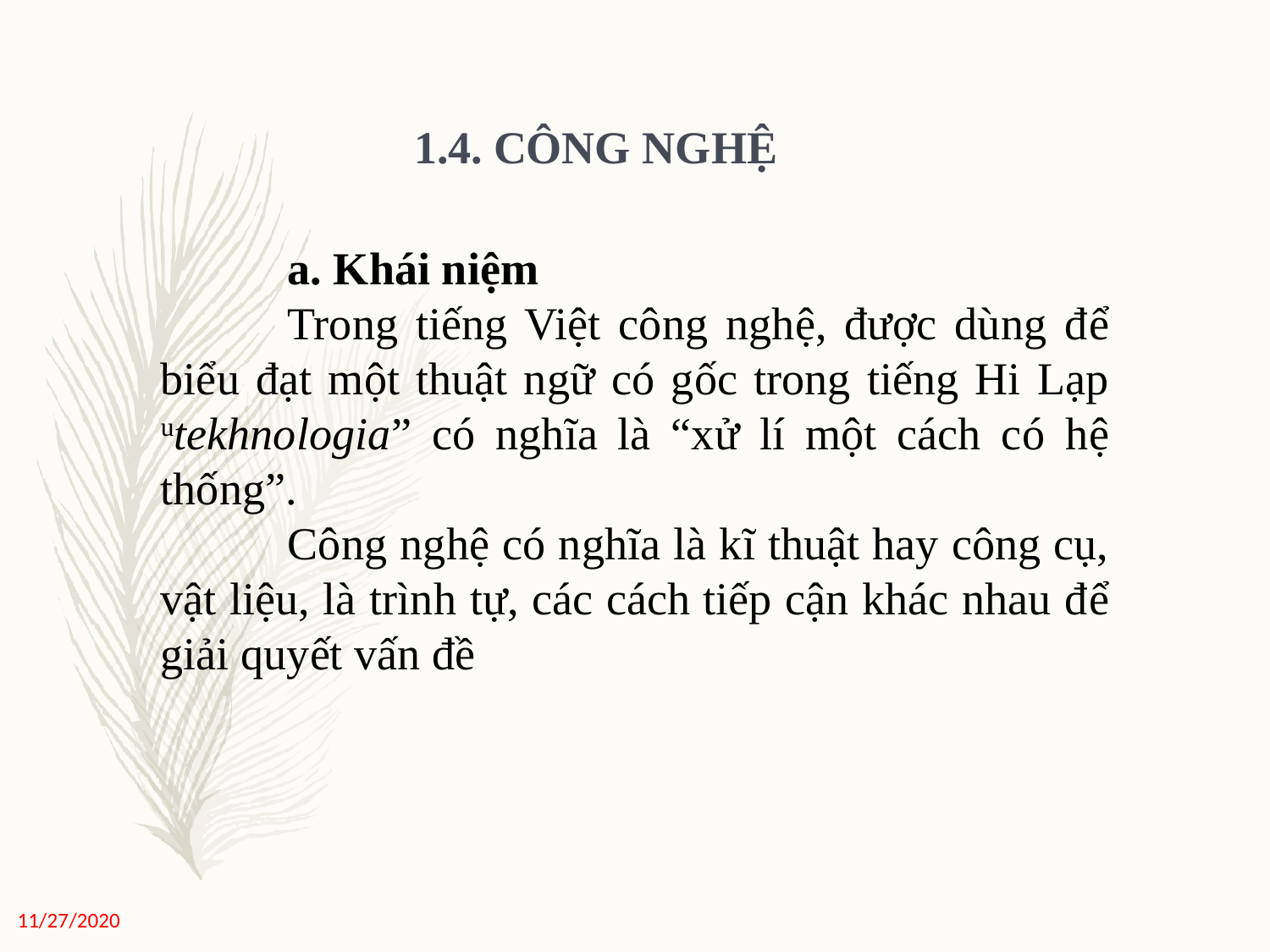

# 1.4. CÔNG NGHỆ
	a. Khái niệm
	Trong tiếng Việt công nghệ, được dùng để biểu đạt một thuật ngữ có gốc trong tiếng Hi Lạp utekhnologia” có nghĩa là “xử lí một cách có hệ thống”.
	Công nghệ có nghĩa là kĩ thuật hay công cụ, vật liệu, là trình tự, các cách tiếp cận khác nhau để giải quyết vấn đề
11/27/2020